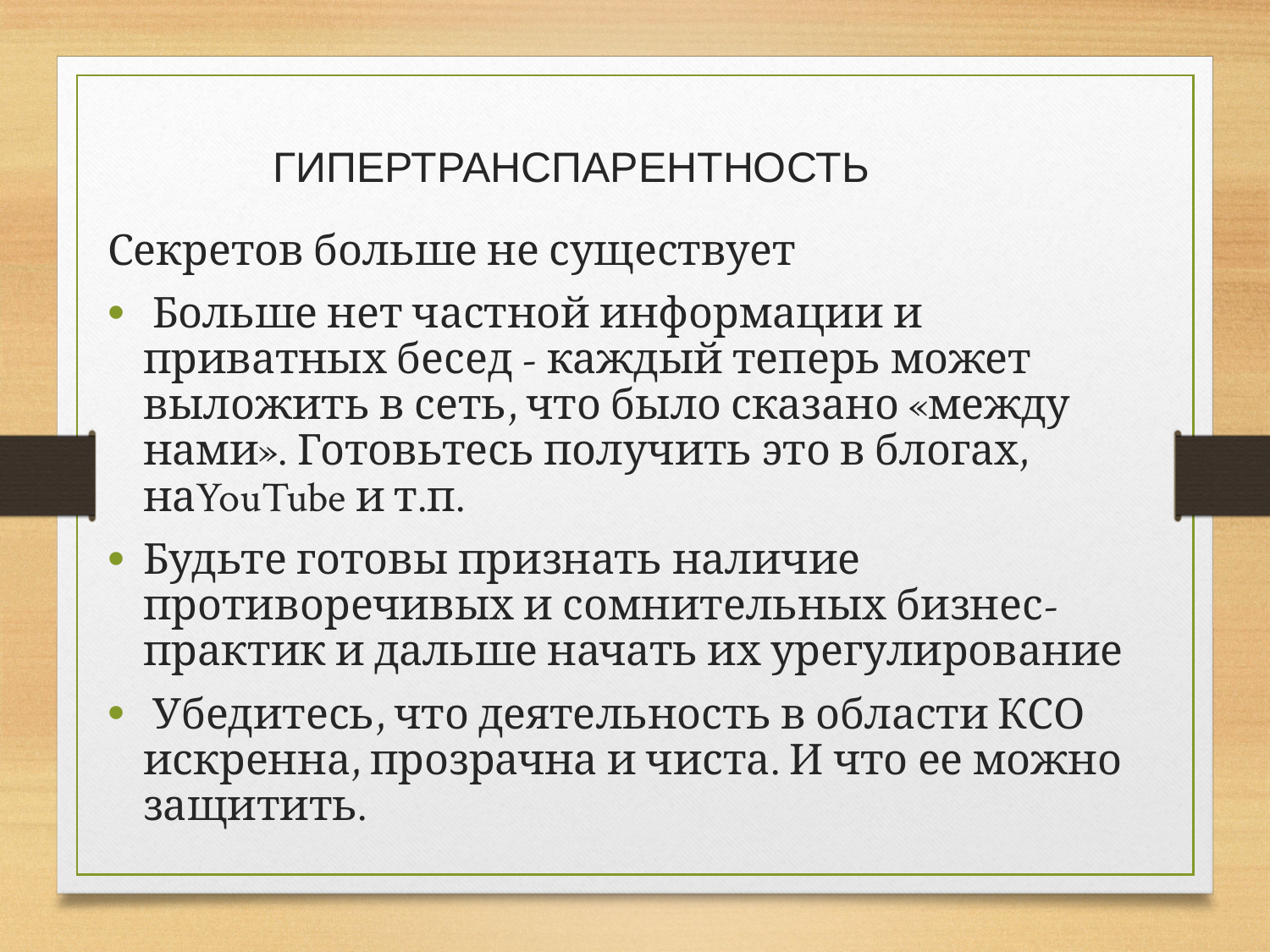

ГИПЕРТРАНСПАРЕНТНОСТЬ
Секретов больше не существует
 Больше нет частной информации и приватных бесед - каждый теперь может выложить в сеть, что было сказано «между нами». Готовьтесь получить это в блогах, наYouTube и т.п.
Будьте готовы признать наличие противоречивых и сомнительных бизнес-практик и дальше начать их урегулирование
 Убедитесь, что деятельность в области КСО искренна, прозрачна и чиста. И что ее можно защитить.